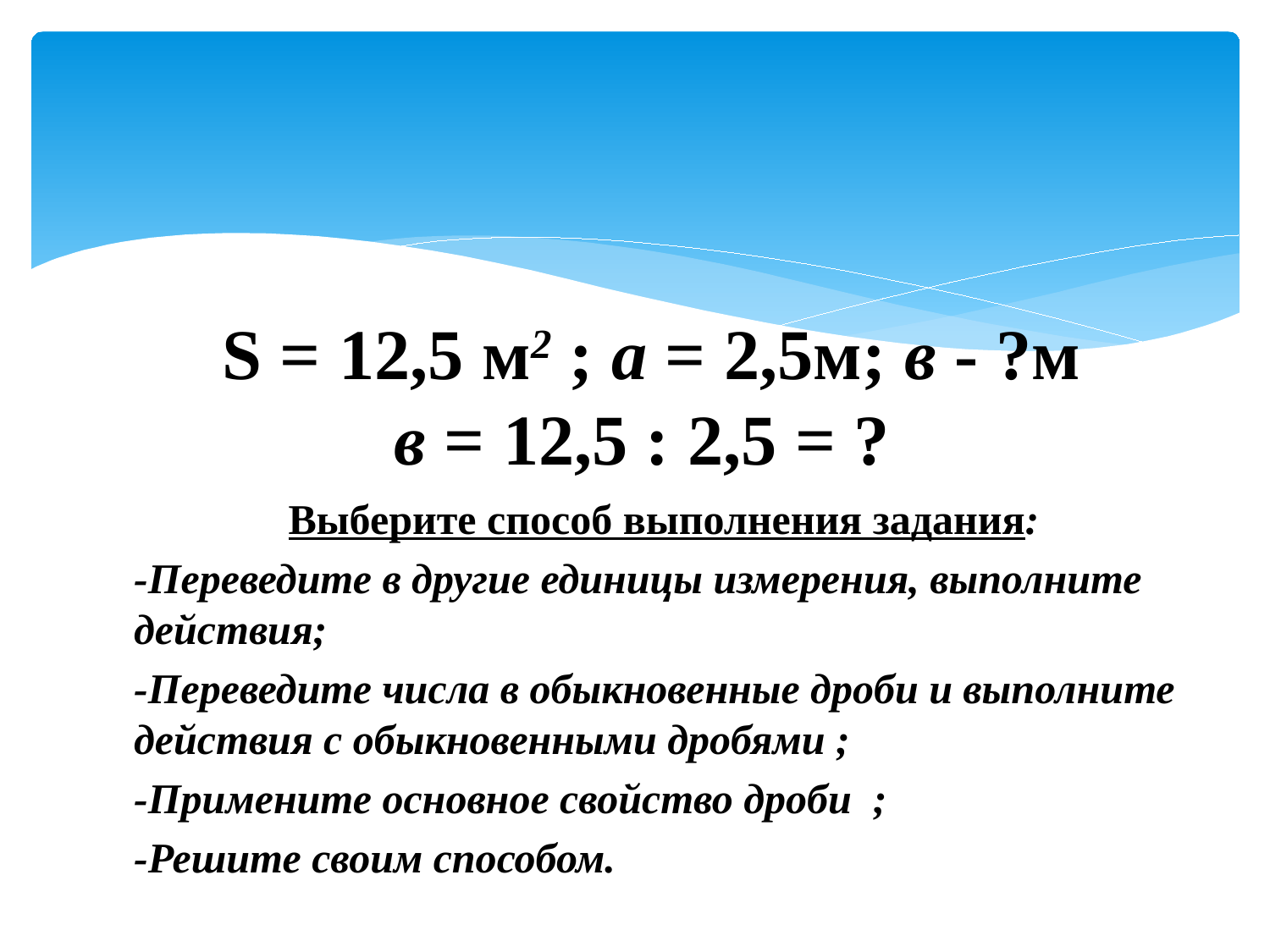

# S = 12,5 м2 ; a = 2,5м; в - ?м в = 12,5 : 2,5 = ?
Выберите способ выполнения задания:
-Переведите в другие единицы измерения, выполните действия;
-Переведите числа в обыкновенные дроби и выполните действия с обыкновенными дробями ;
-Примените основное свойство дроби  ;
-Решите своим способом.